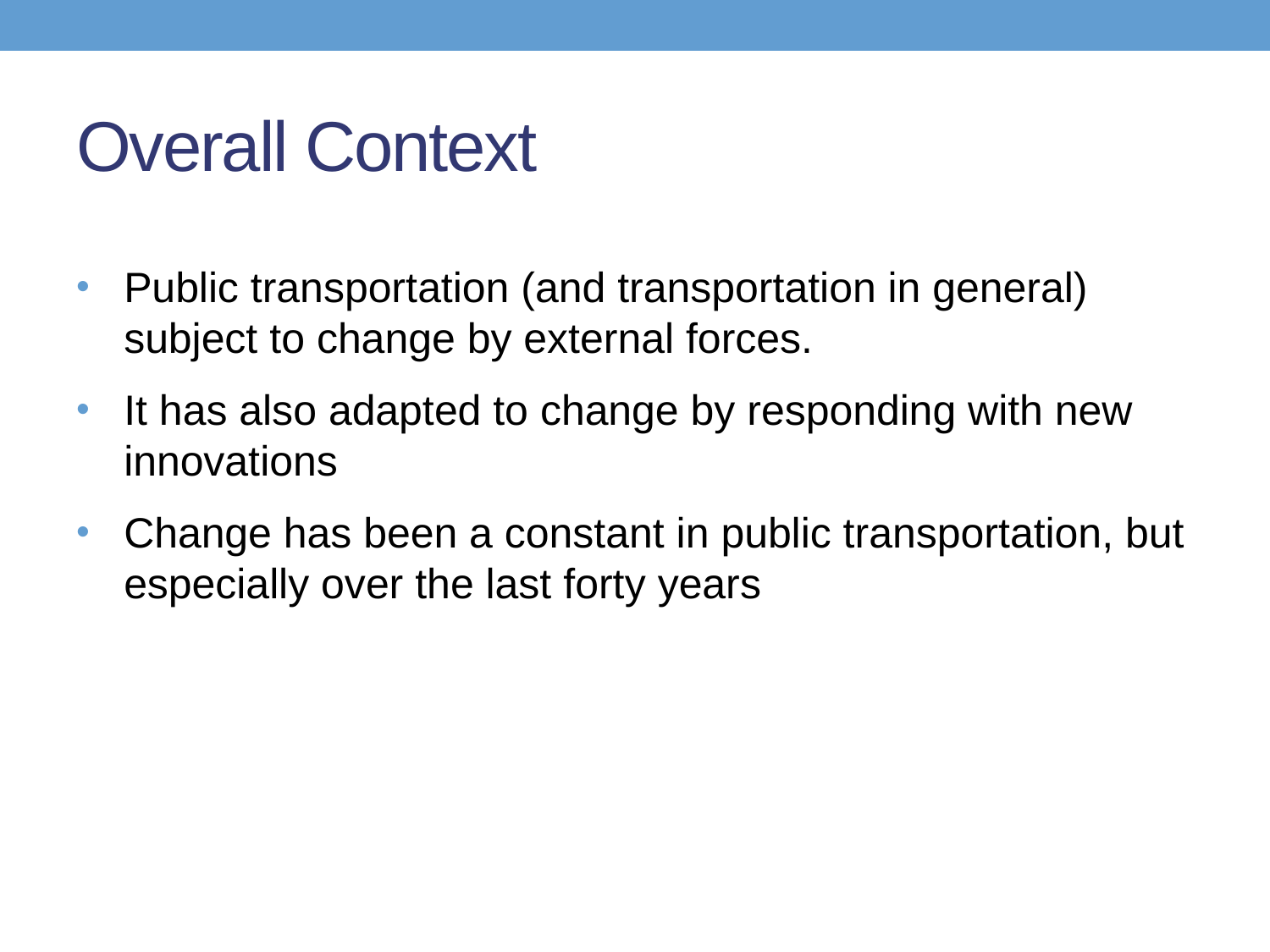

# Overall Context
Public transportation (and transportation in general) subject to change by external forces.
It has also adapted to change by responding with new innovations
Change has been a constant in public transportation, but especially over the last forty years